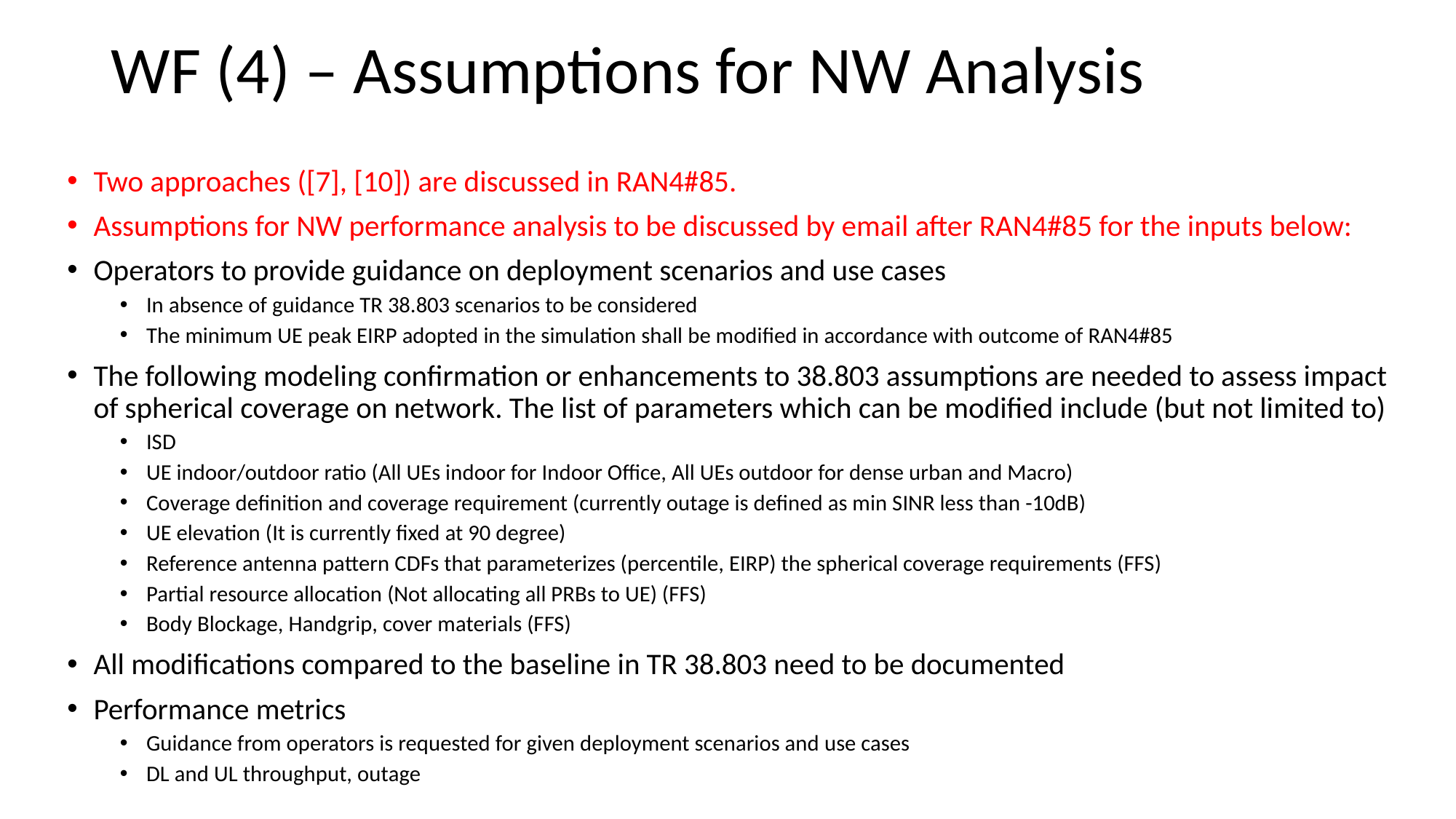

WF (4) – Assumptions for NW Analysis
Two approaches ([7], [10]) are discussed in RAN4#85.
Assumptions for NW performance analysis to be discussed by email after RAN4#85 for the inputs below:
Operators to provide guidance on deployment scenarios and use cases
In absence of guidance TR 38.803 scenarios to be considered
The minimum UE peak EIRP adopted in the simulation shall be modified in accordance with outcome of RAN4#85
The following modeling confirmation or enhancements to 38.803 assumptions are needed to assess impact of spherical coverage on network. The list of parameters which can be modified include (but not limited to)
ISD
UE indoor/outdoor ratio (All UEs indoor for Indoor Office, All UEs outdoor for dense urban and Macro)
Coverage definition and coverage requirement (currently outage is defined as min SINR less than -10dB)
UE elevation (It is currently fixed at 90 degree)
Reference antenna pattern CDFs that parameterizes (percentile, EIRP) the spherical coverage requirements (FFS)
Partial resource allocation (Not allocating all PRBs to UE) (FFS)
Body Blockage, Handgrip, cover materials (FFS)
All modifications compared to the baseline in TR 38.803 need to be documented
Performance metrics
Guidance from operators is requested for given deployment scenarios and use cases
DL and UL throughput, outage